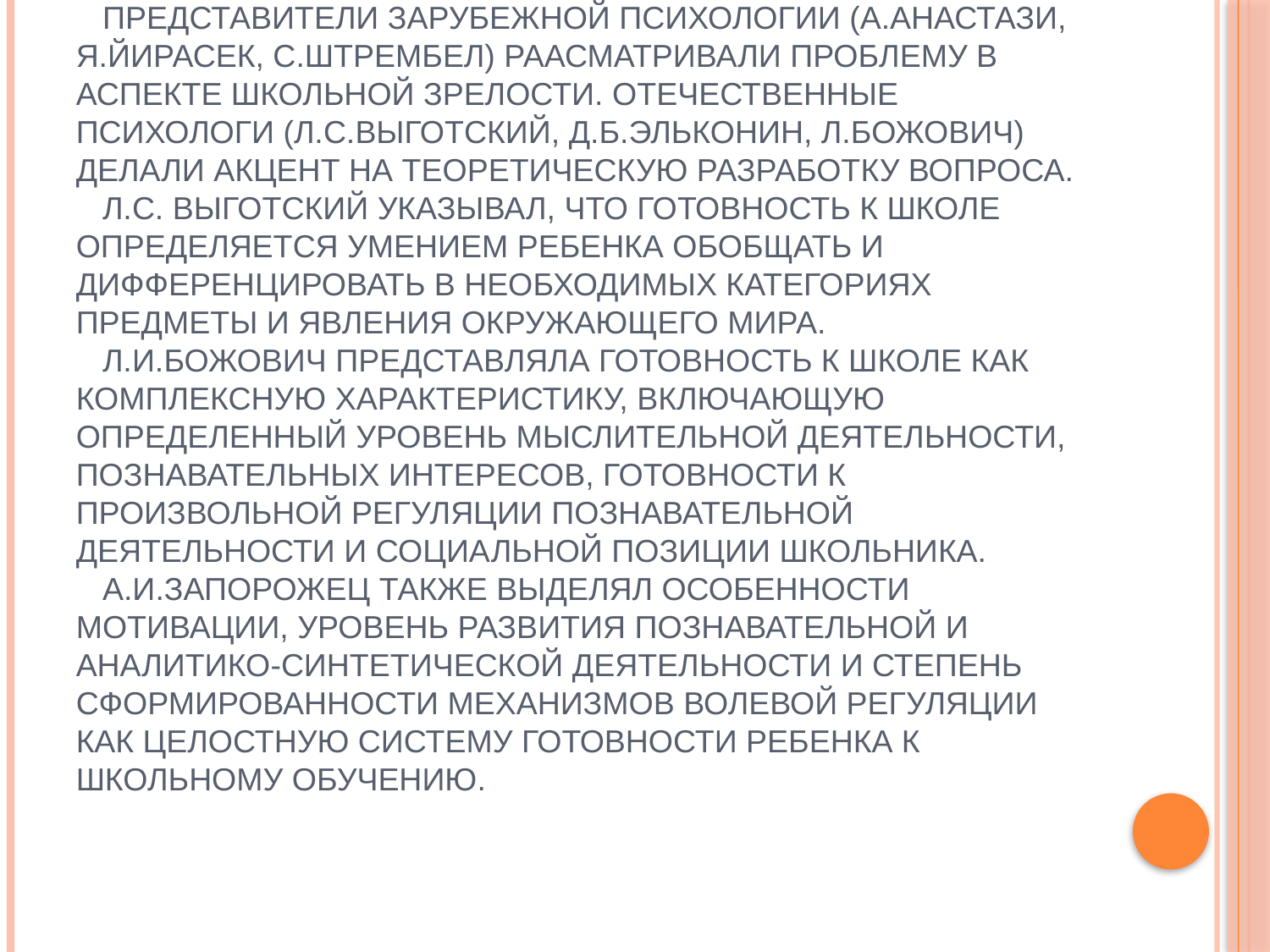

# Представители зарубежной психологии (А.Анастази, Я.йирасек, С.Штрембел) раасматривали проблему в аспекте школьной зрелости. Отечественные психологи (Л.С.Выготский, Д.Б.Эльконин, Л.Божович) делали акцент на теоретическую разработку вопроса. Л.С. Выготский указывал, что готовность к школе определяется умением ребенка обобщать и дифференцировать в необходимых категориях предметы и явления окружающего мира. Л.И.Божович представляла готовность к школе как комплексную характеристику, включающую определенный уровень мыслительной деятельности, познавательных интересов, готовности к произвольной регуляции познавательной деятельности и социальной позиции школьника. А.И.Запорожец также выделял особенности мотивации, уровень развития познавательной и аналитико-синтетической деятельности и степень сформированности механизмов волевой регуляции как целостную систему готовности ребенка к школьному обучению.